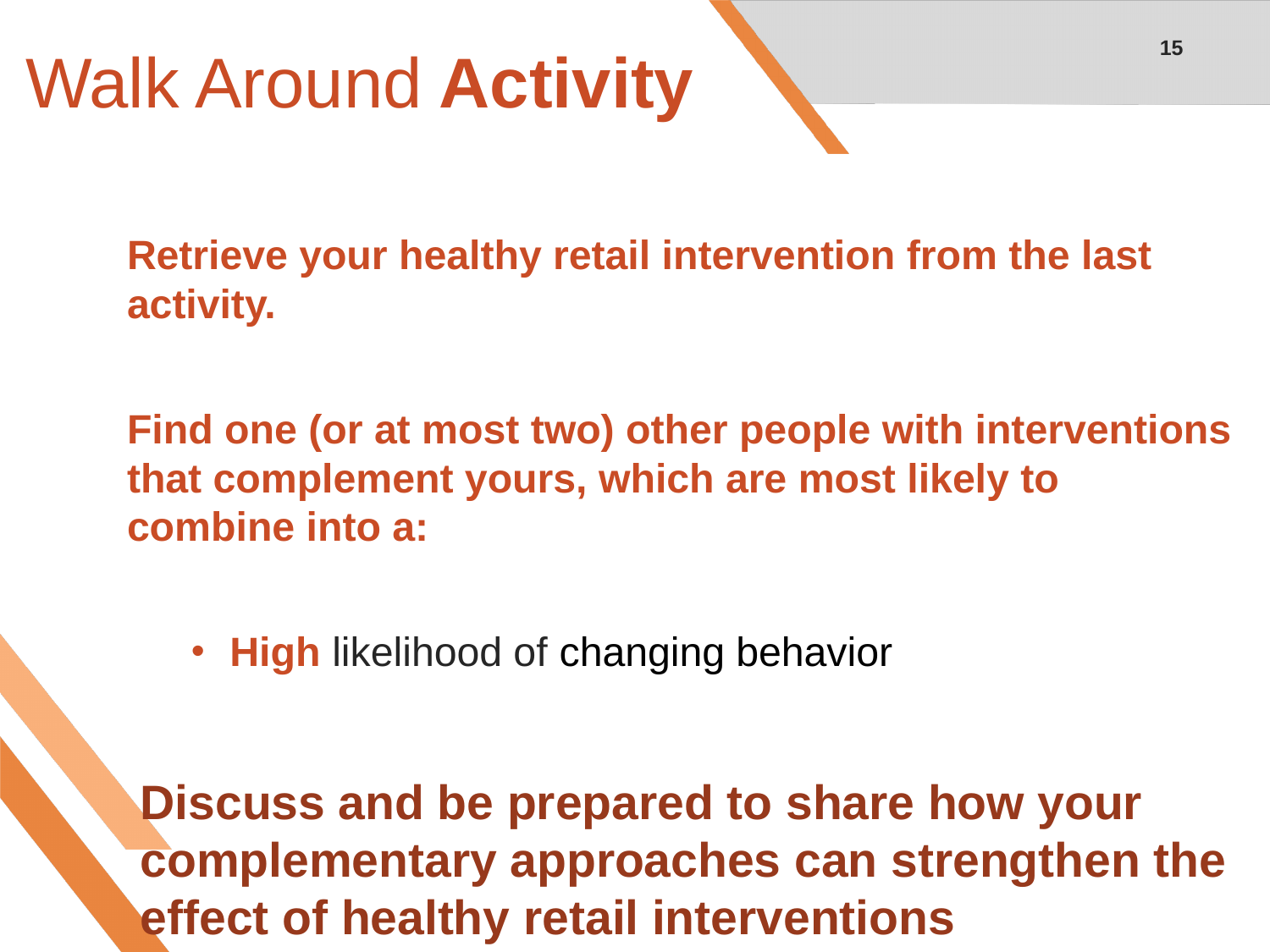

# Walk Around Activity
15
Retrieve your healthy retail intervention from the last activity.

Find one (or at most two) other people with interventions that complement yours, which are most likely to combine into a:

High likelihood of changing behavior

Discuss and be prepared to share how your complementary approaches can strengthen the effect of healthy retail interventions